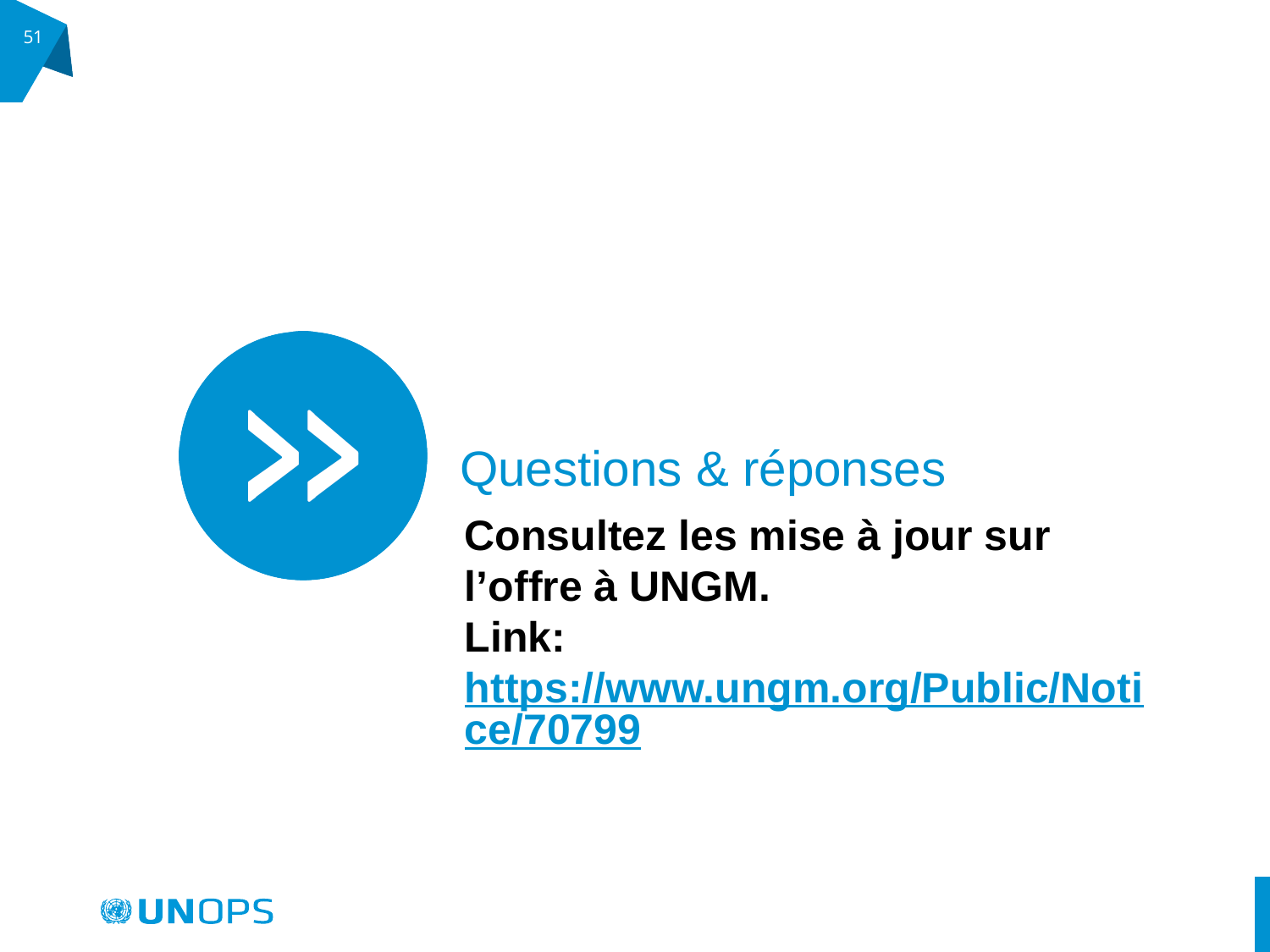

51
Questions & réponses
Consultez les mise à jour sur l’offre à UNGM.
Link:  https://www.ungm.org/Public/Notice/70799